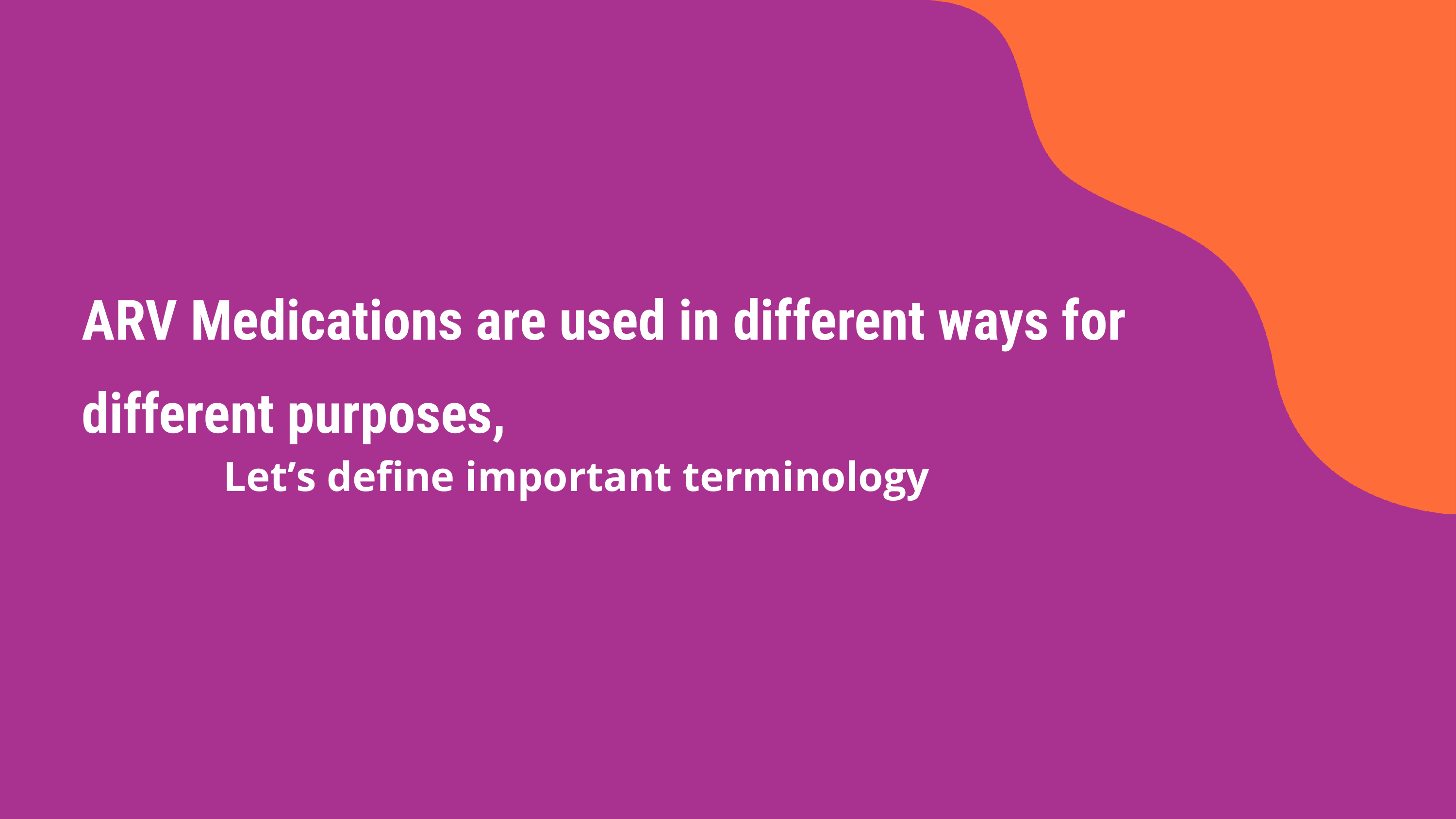

ARV Medications are used in different ways for different purposes,
Let’s define important terminology